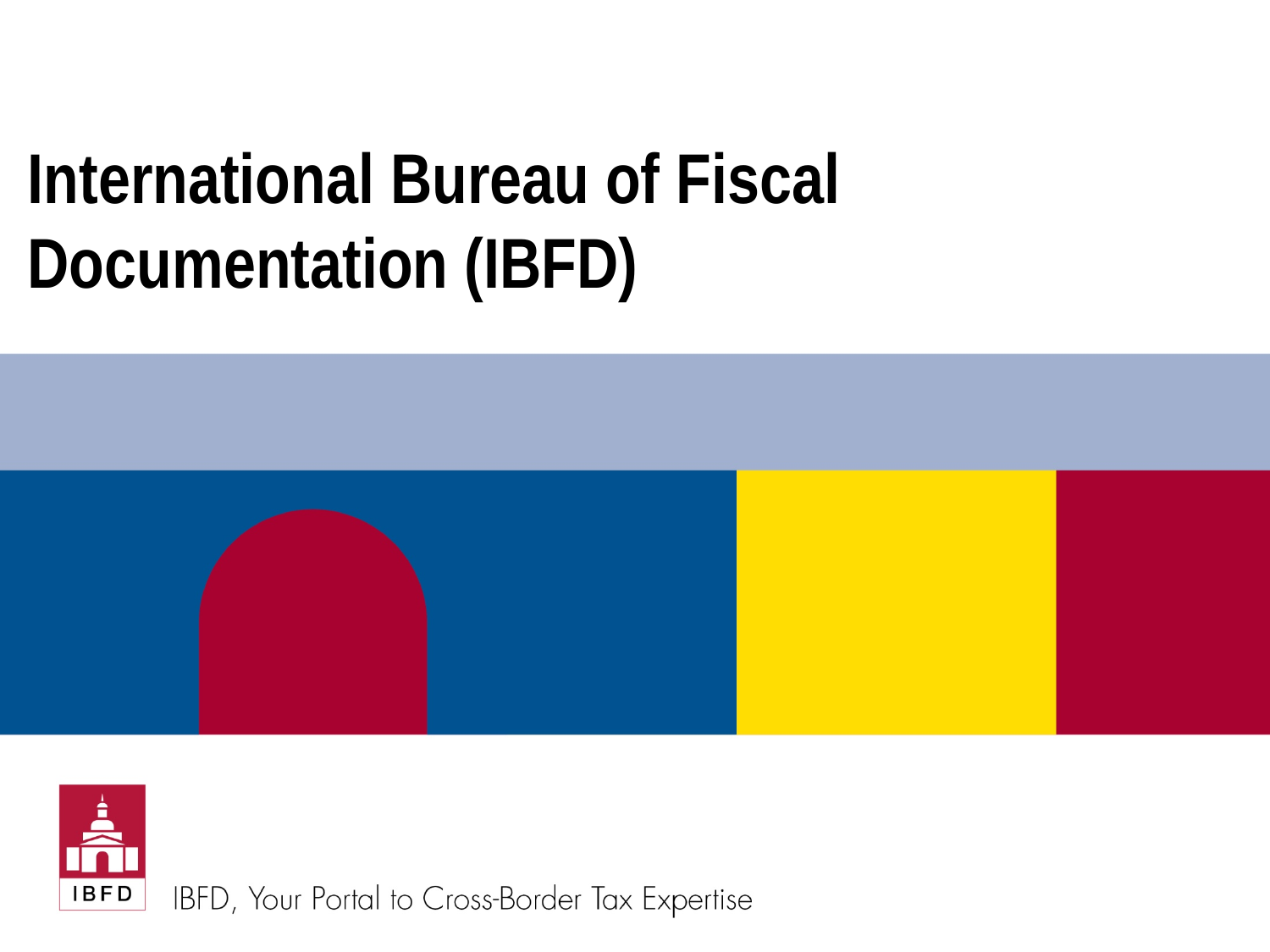

# International Bureau of Fiscal Documentation (IBFD)